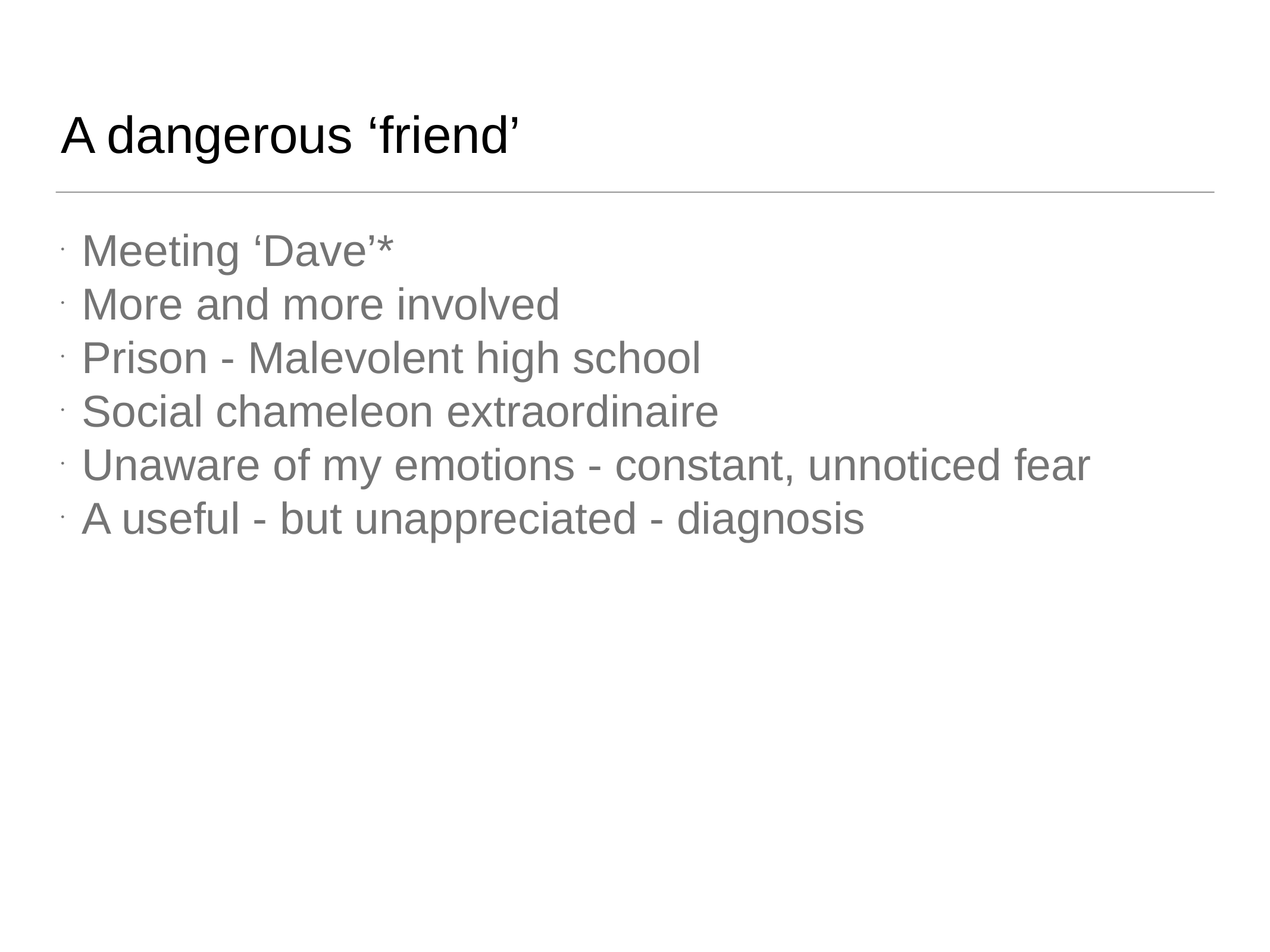

A dangerous ‘friend’
Meeting ‘Dave’*
More and more involved
Prison - Malevolent high school
Social chameleon extraordinaire
Unaware of my emotions - constant, unnoticed fear
A useful - but unappreciated - diagnosis